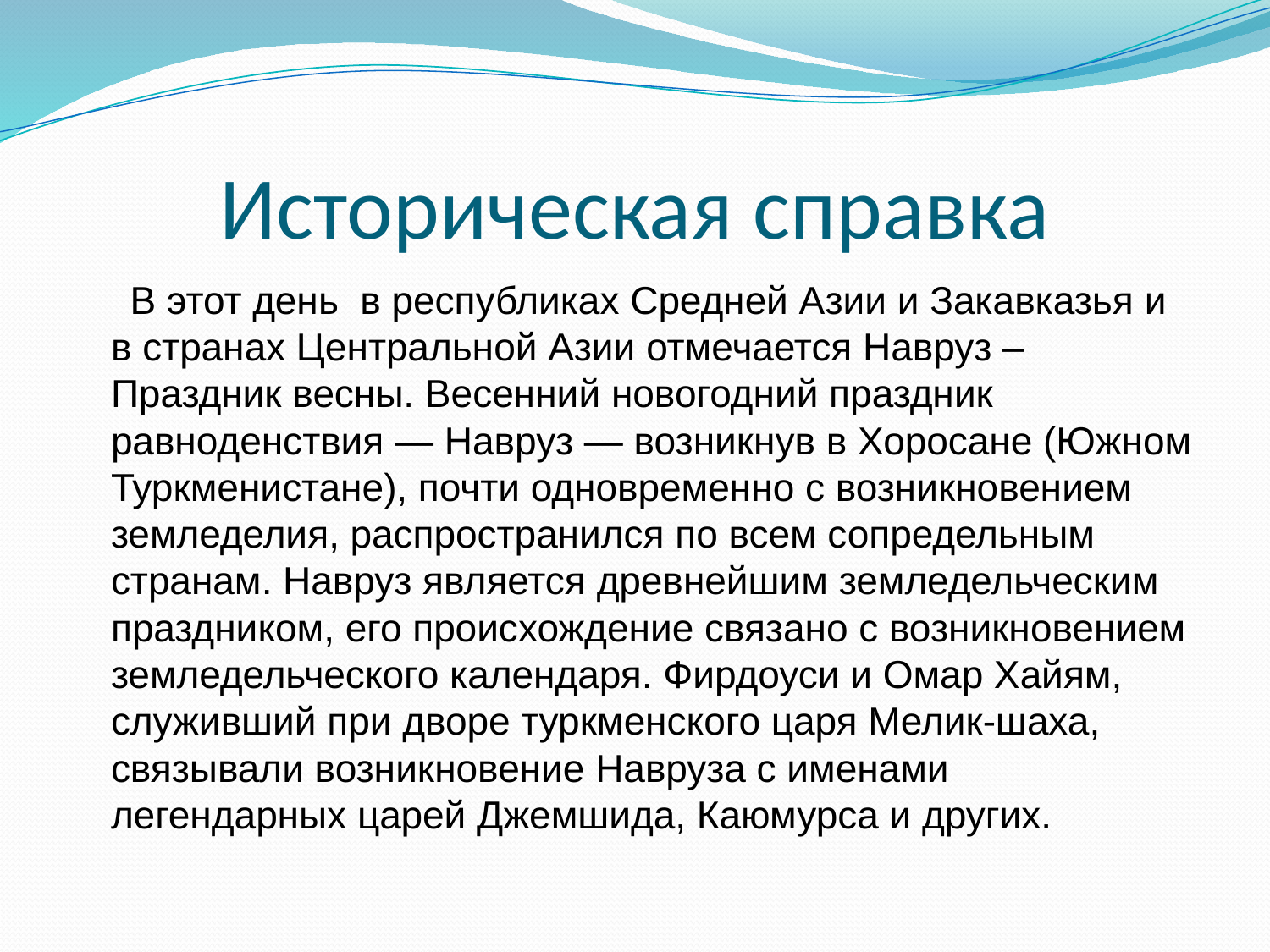

# Историческая справка
     В этот день  в республиках Средней Азии и Закавказья и в странах Центральной Азии отмечается Навруз – Праздник весны. Весенний новогодний праздник равноденствия — Навруз — возникнув в Хоросане (Южном Туркменистане), почти одновременно с возникновением земледелия, распространился по всем сопредельным странам. Навруз является древнейшим земледельческим праздником, его происхождение связано с возникновением земледельческого календаря. Фирдоуси и Омар Хайям, служивший при дворе туркменского царя Мелик-шаха, связывали возникновение Навруза с именами легендарных царей Джемшида, Каюмурса и других.